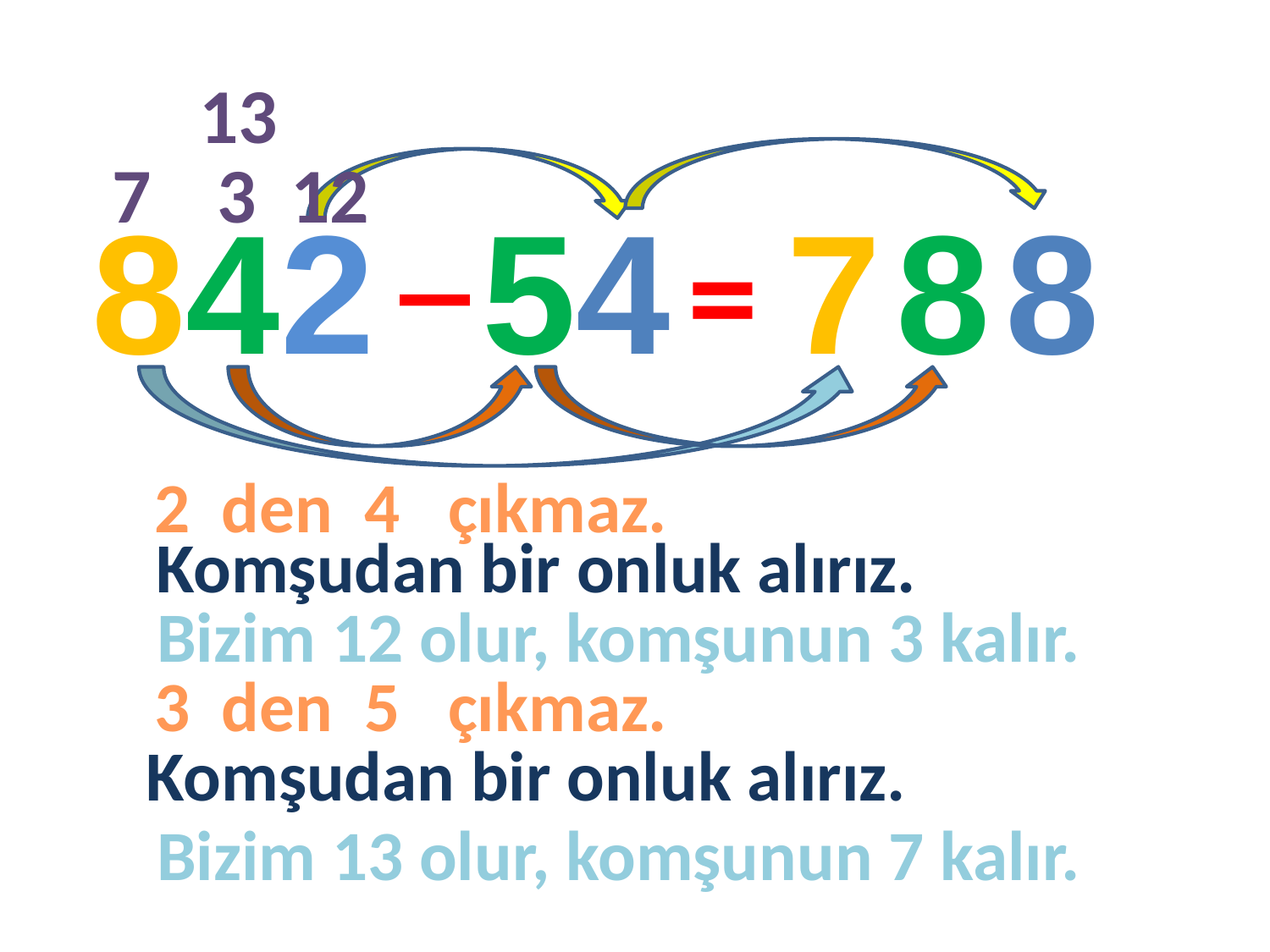

13
7
  3
12
_

842
54
7
8
8
=

2  den  4   çıkmaz.
Komşudan bir onluk alırız.
Bizim 12 olur, komşunun 3 kalır.
3  den  5   çıkmaz.
Komşudan bir onluk alırız.
Bizim 13 olur, komşunun 7 kalır.